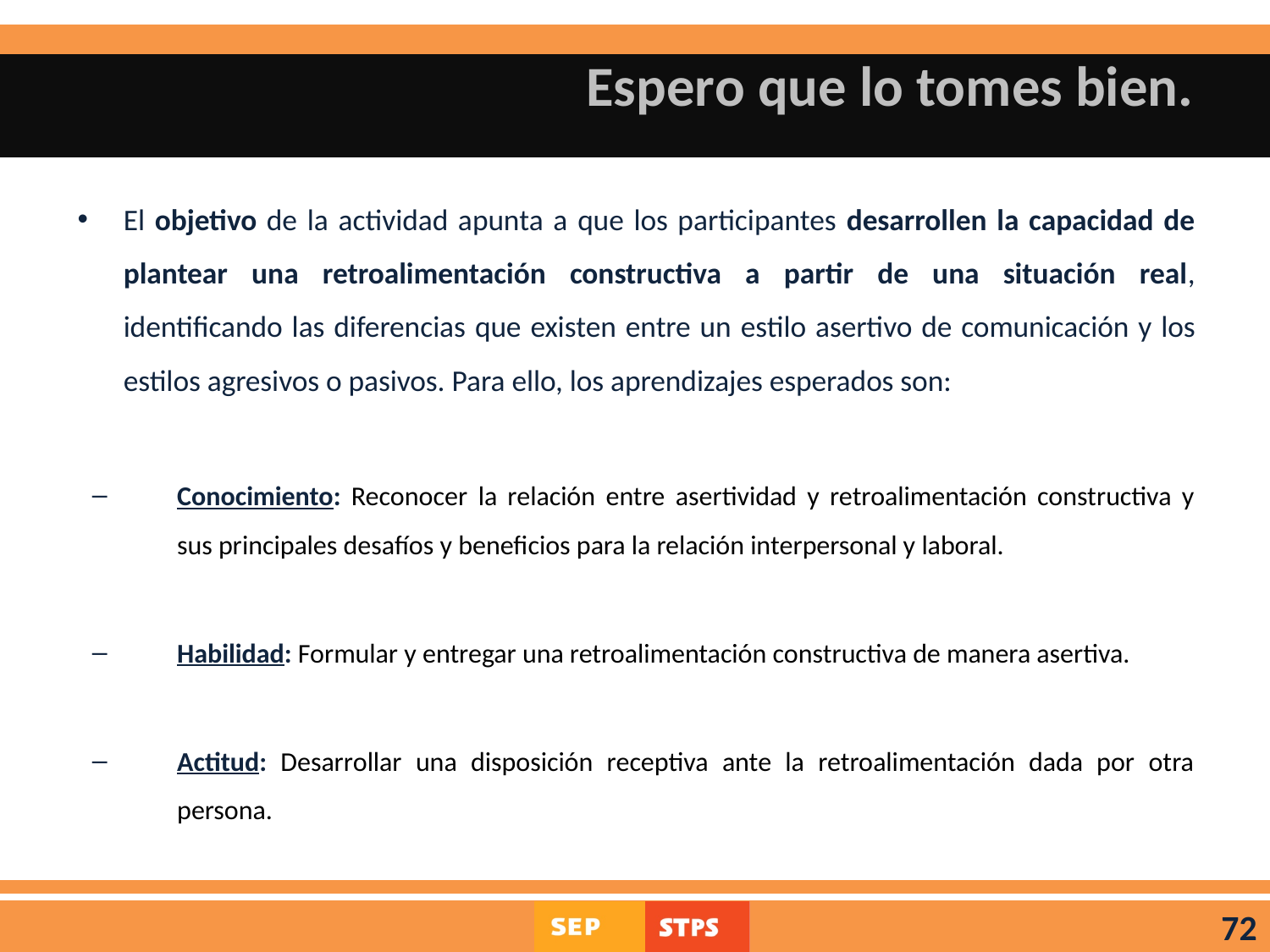

# Espero que lo tomes bien.
El objetivo de la actividad apunta a que los participantes desarrollen la capacidad de plantear una retroalimentación constructiva a partir de una situación real, identificando las diferencias que existen entre un estilo asertivo de comunicación y los estilos agresivos o pasivos. Para ello, los aprendizajes esperados son:

Conocimiento: Reconocer la relación entre asertividad y retroalimentación constructiva y sus principales desafíos y beneficios para la relación interpersonal y laboral.

Habilidad: Formular y entregar una retroalimentación constructiva de manera asertiva.

Actitud: Desarrollar una disposición receptiva ante la retroalimentación dada por otra persona.

72